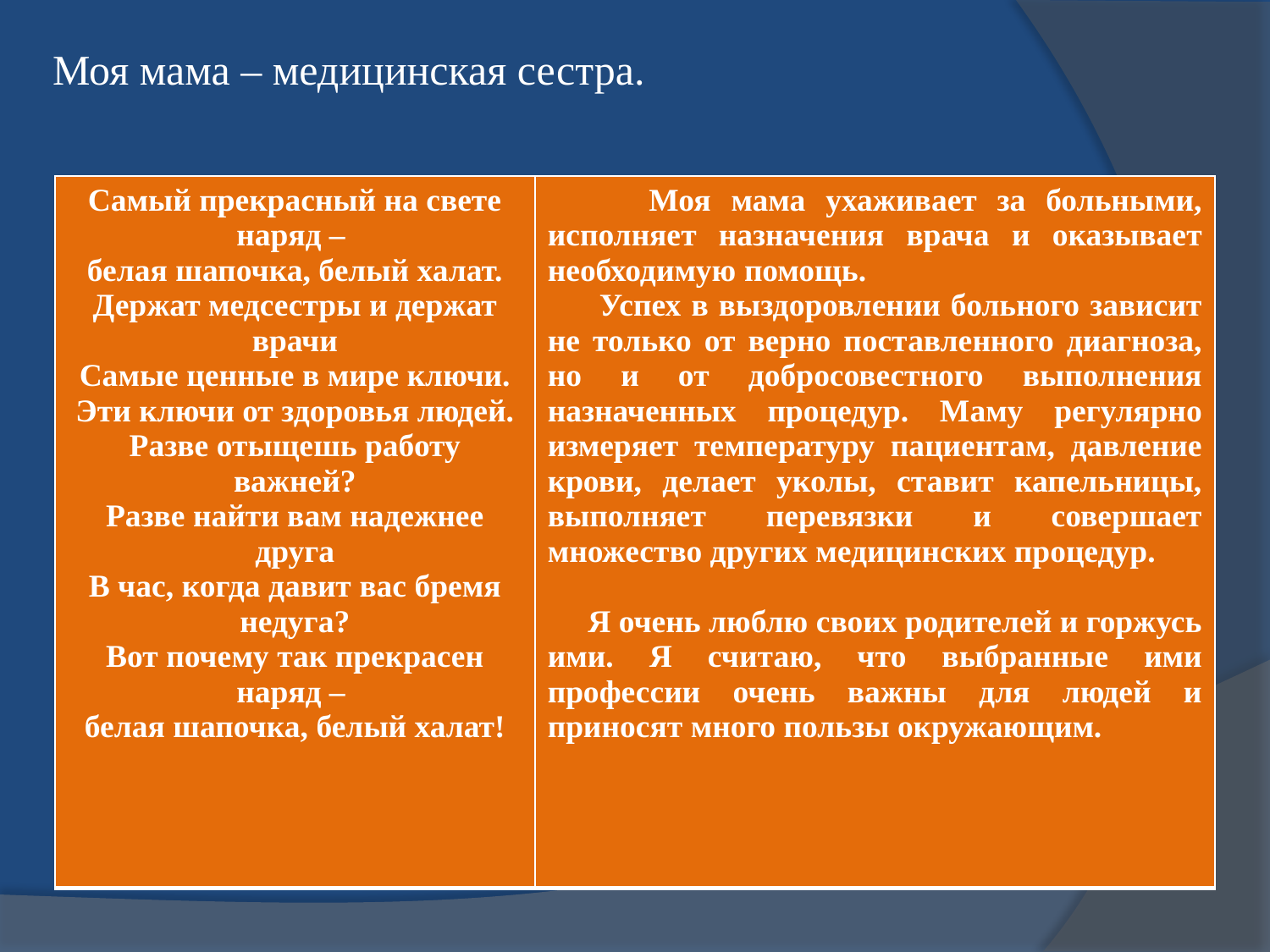

Моя мама – медицинская сестра.
| Самый прекрасный на свете наряд – белая шапочка, белый халат. Держат медсестры и держат врачи Самые ценные в мире ключи. Эти ключи от здоровья людей. Разве отыщешь работу важней? Разве найти вам надежнее друга В час, когда давит вас бремя недуга? Вот почему так прекрасен наряд – белая шапочка, белый халат! | Моя мама ухаживает за больными, исполняет назначения врача и оказывает необходимую помощь. Успех в выздоровлении больного зависит не только от верно поставленного диагноза, но и от добросовестного выполнения назначенных процедур. Маму регулярно измеряет температуру пациентам, давление крови, делает уколы, ставит капельницы, выполняет перевязки и совершает множество других медицинских процедур. Я очень люблю своих родителей и горжусь ими. Я считаю, что выбранные ими профессии очень важны для людей и приносят много пользы окружающим. |
| --- | --- |